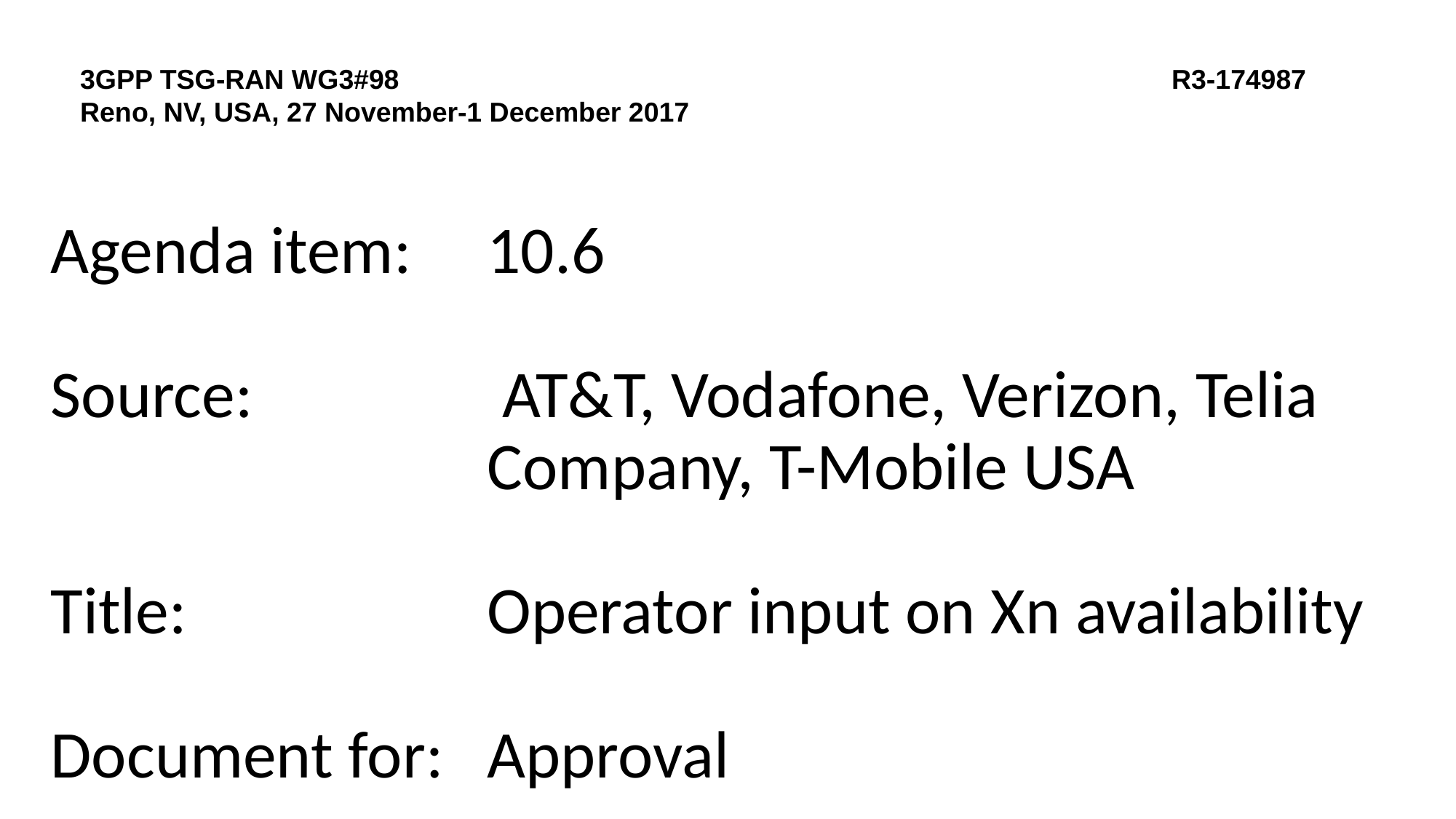

3GPP TSG-RAN WG3#98					R3-174987
Reno, NV, USA, 27 November-1 December 2017
# Agenda item:	10.6 Source: 			 AT&T, Vodafone, Verizon, Telia 					Company, T-Mobile USA Title: 			Operator input on Xn availability Document for: 	Approval